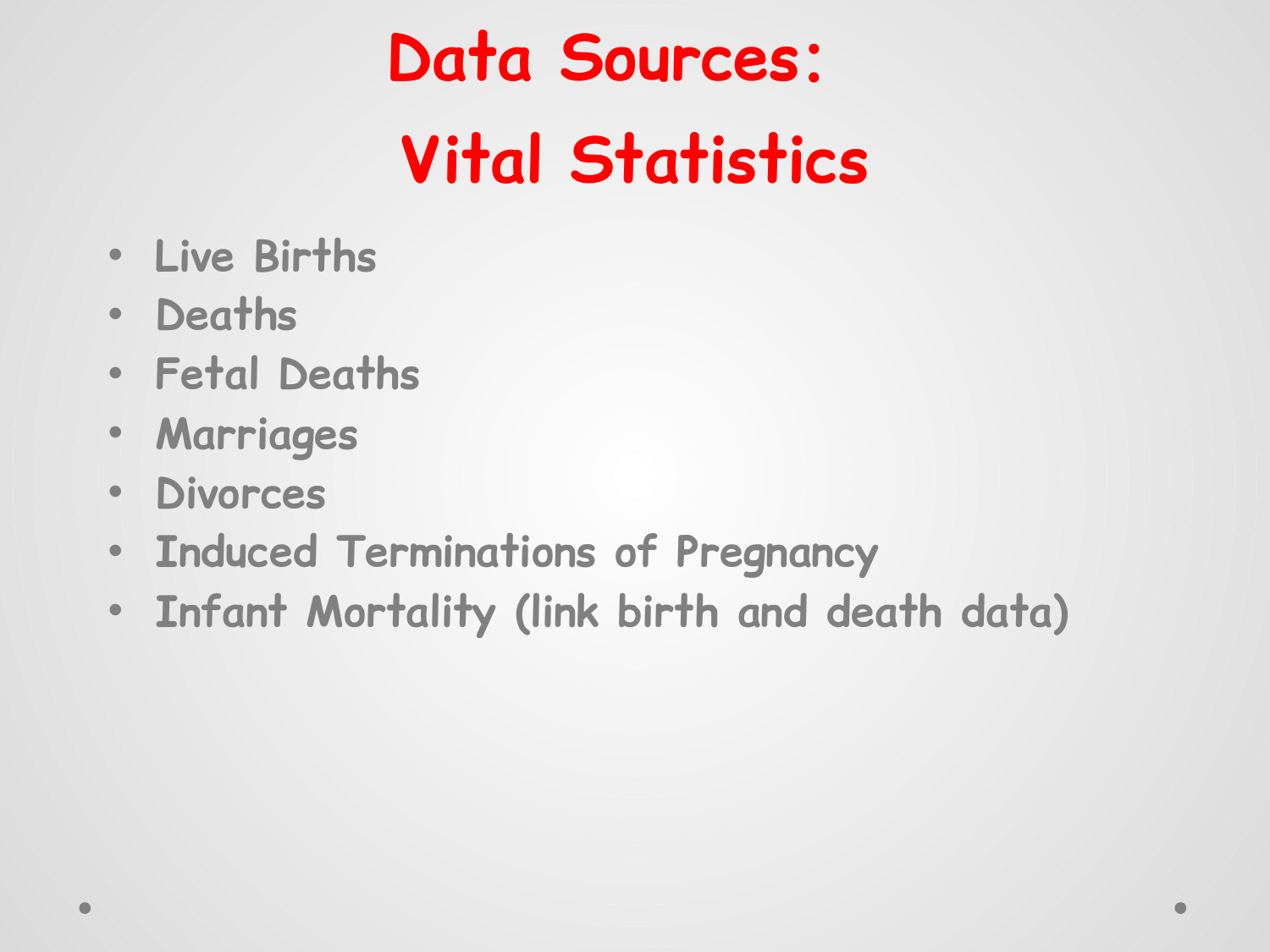

# Data Sources: Vital Statistics
Live Births
Deaths
Fetal Deaths
Marriages
Divorces
Induced Terminations of Pregnancy
Infant Mortality (link birth and death data)